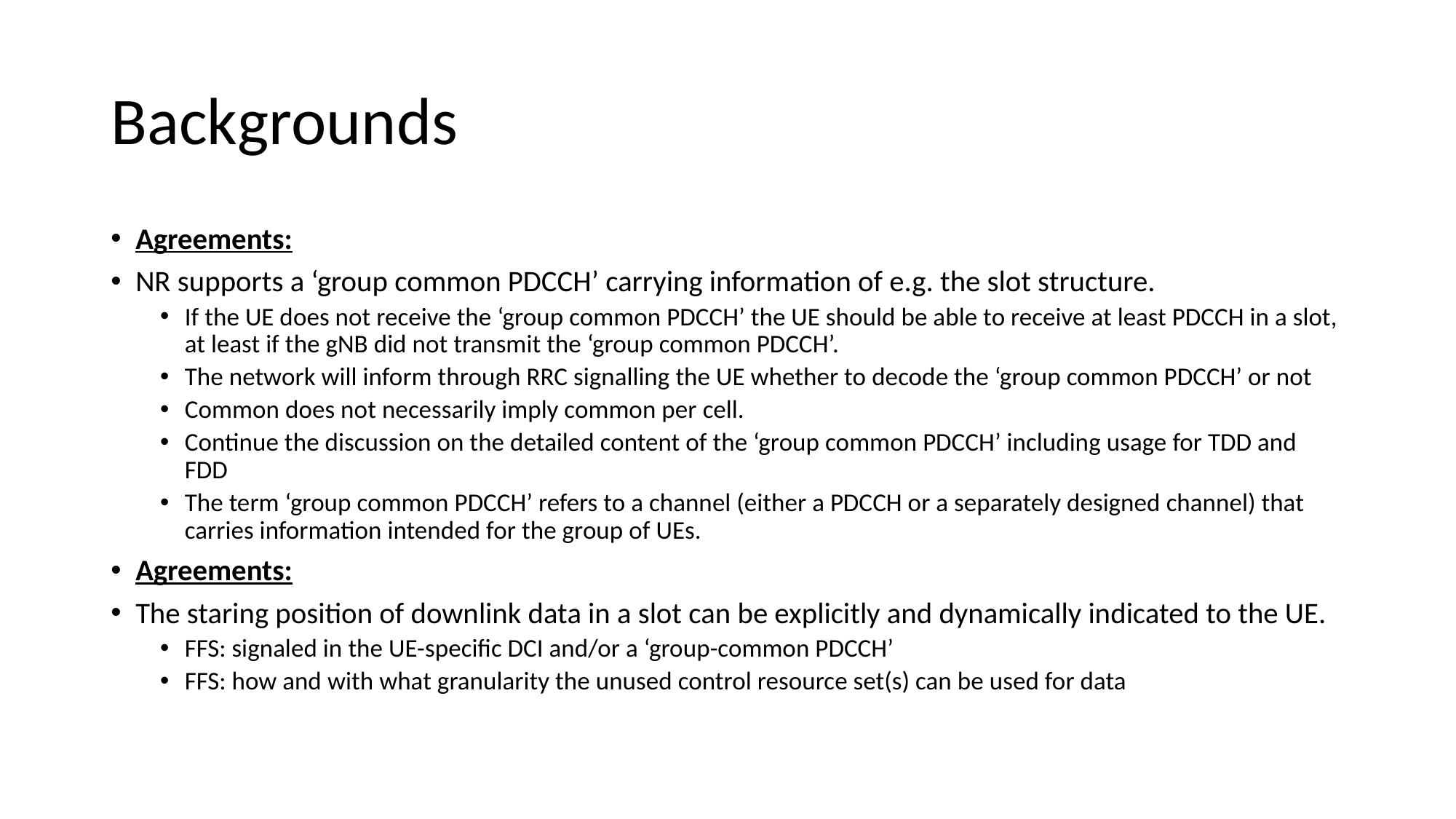

# Backgrounds
Agreements:
NR supports a ‘group common PDCCH’ carrying information of e.g. the slot structure.
If the UE does not receive the ‘group common PDCCH’ the UE should be able to receive at least PDCCH in a slot, at least if the gNB did not transmit the ‘group common PDCCH’.
The network will inform through RRC signalling the UE whether to decode the ‘group common PDCCH’ or not
Common does not necessarily imply common per cell.
Continue the discussion on the detailed content of the ‘group common PDCCH’ including usage for TDD and FDD
The term ‘group common PDCCH’ refers to a channel (either a PDCCH or a separately designed channel) that carries information intended for the group of UEs.
Agreements:
The staring position of downlink data in a slot can be explicitly and dynamically indicated to the UE.
FFS: signaled in the UE-specific DCI and/or a ‘group-common PDCCH’
FFS: how and with what granularity the unused control resource set(s) can be used for data